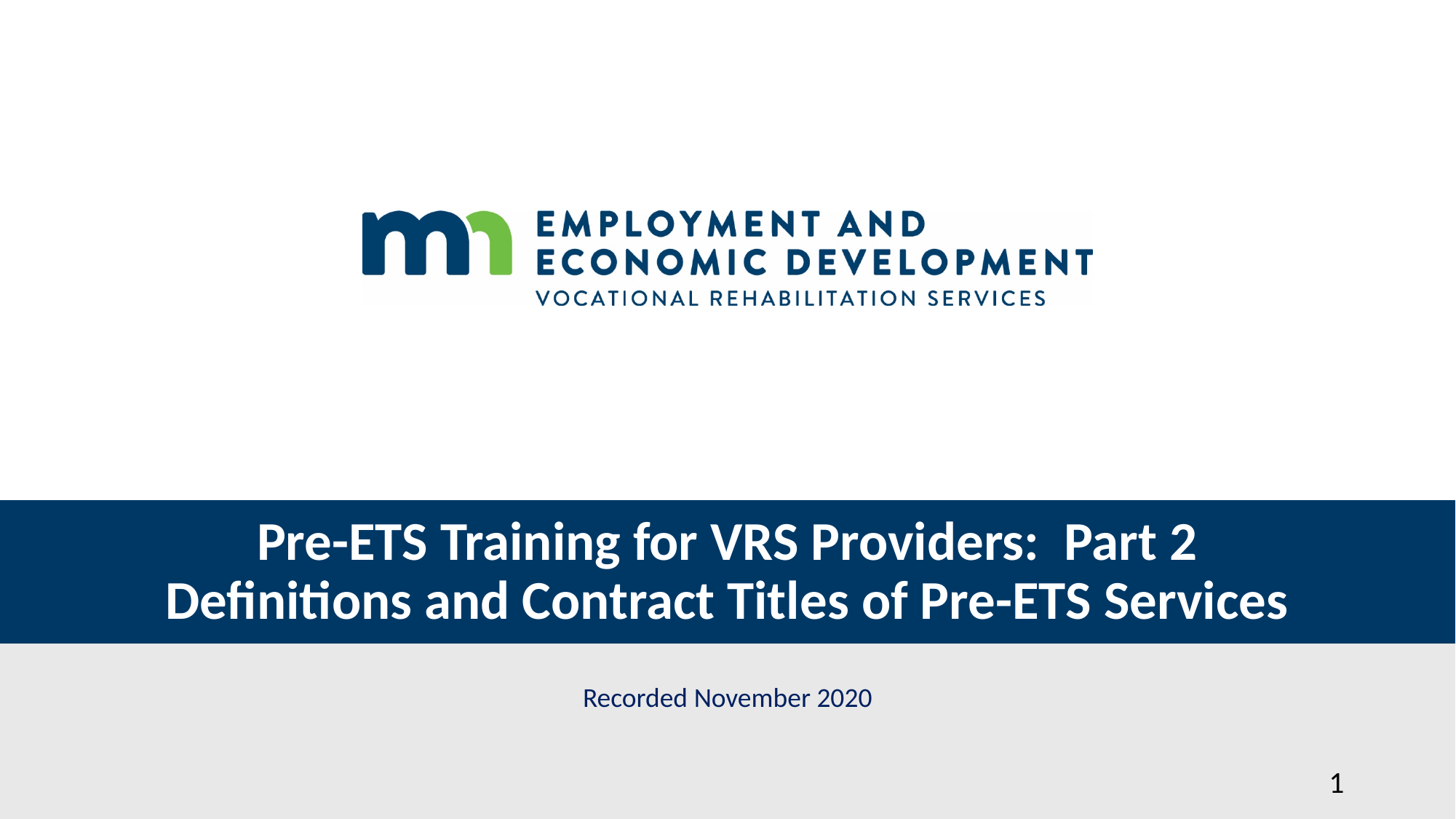

# Pre-ETS Training for VRS Providers:  Part 2 Definitions and Contract Titles of Pre-ETS Services
Recorded November 2020
1